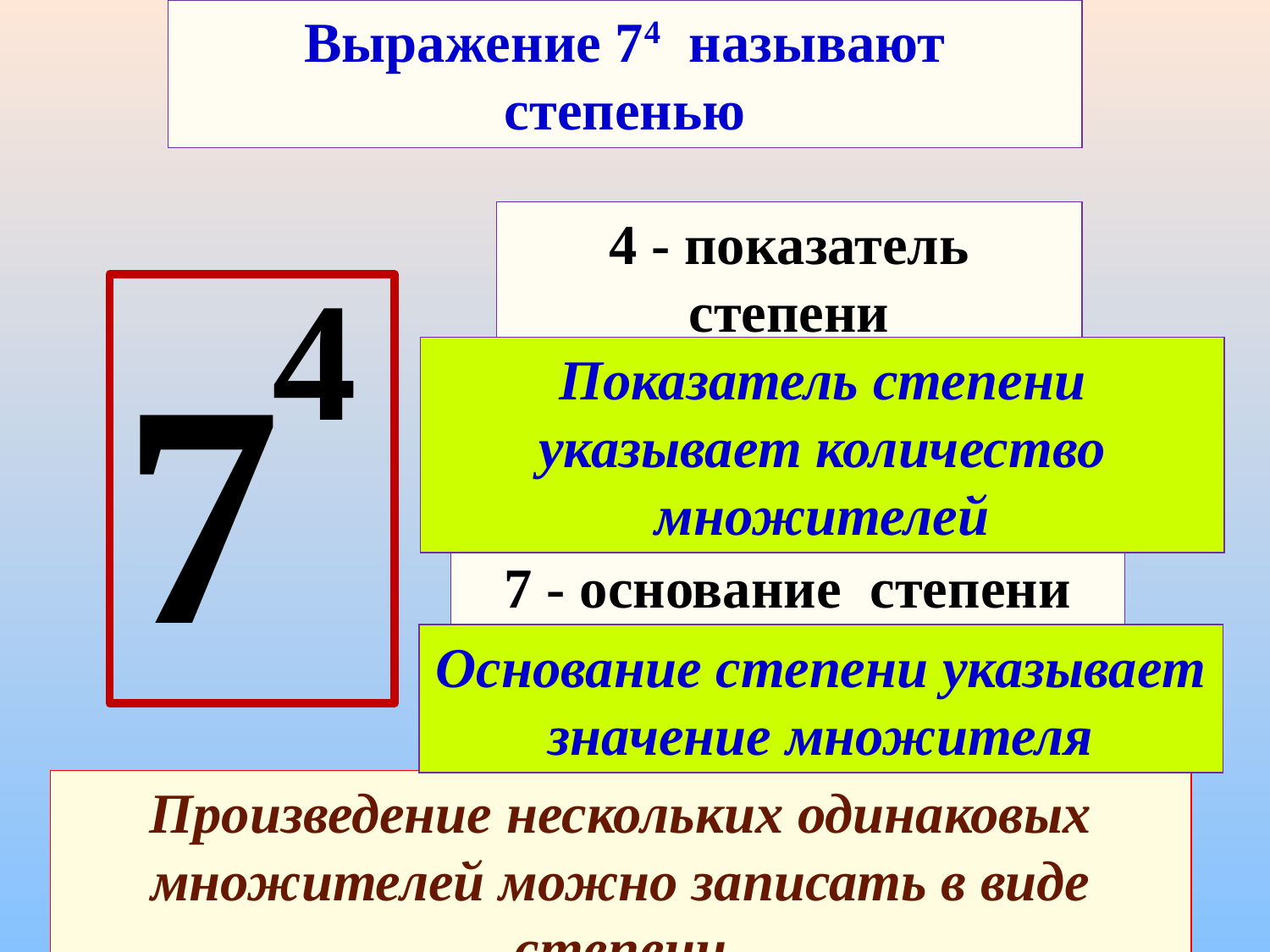

Выражение 74  называют степенью
4 - показатель степени
4

75
Показатель степени указывает количество множителей
7 - основание  степени
Основание степени указывает значение множителя
Произведение нескольких одинаковых множителей можно записать в виде степени